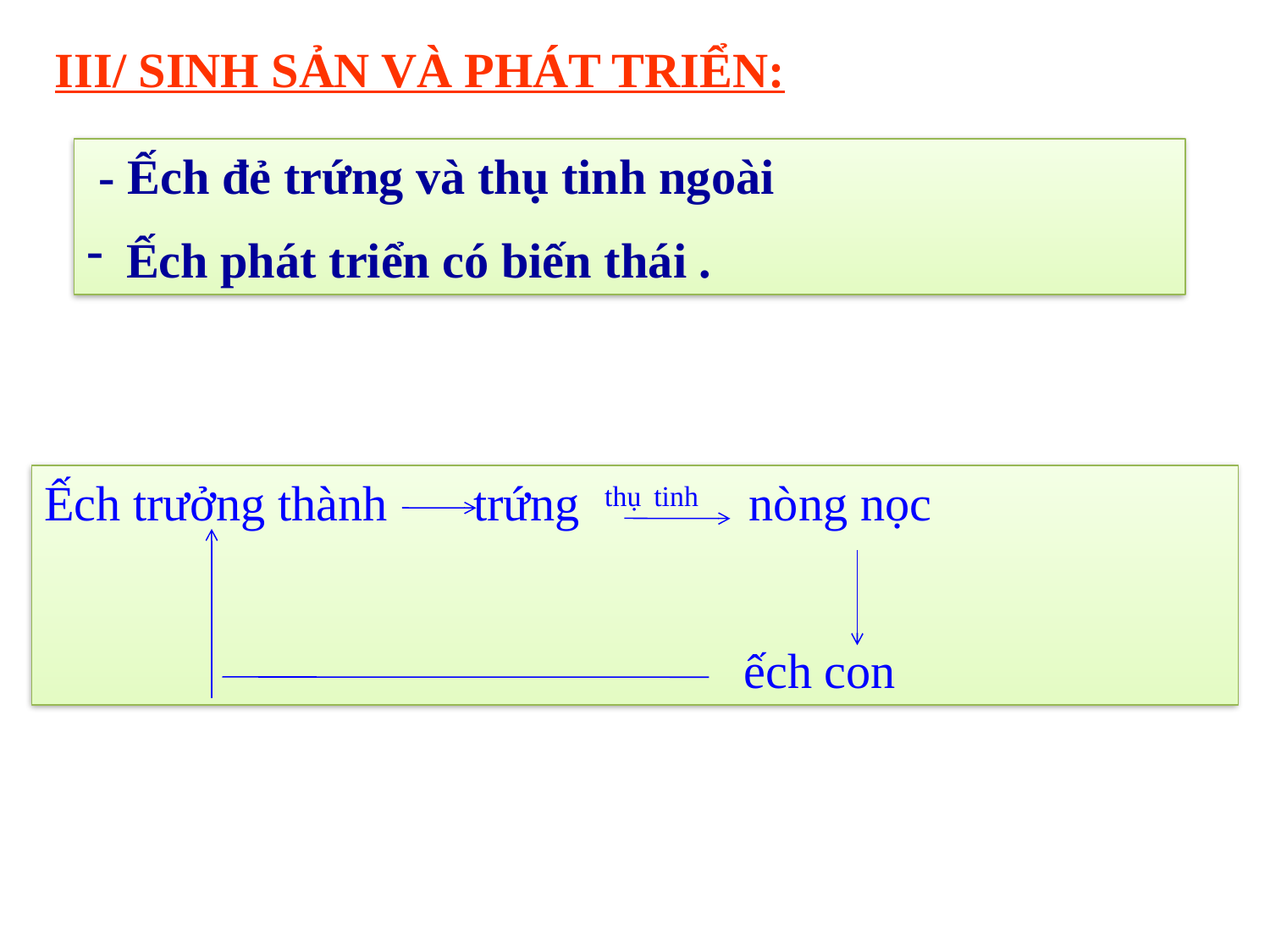

III/ SINH SẢN VÀ PHÁT TRIỂN:
 - Ếch đẻ trứng và thụ tinh ngoài
Ếch phát triển có biến thái .

Ếch trưởng thành       trứng  thụ tinh       nòng nọc

                                                         ếch con